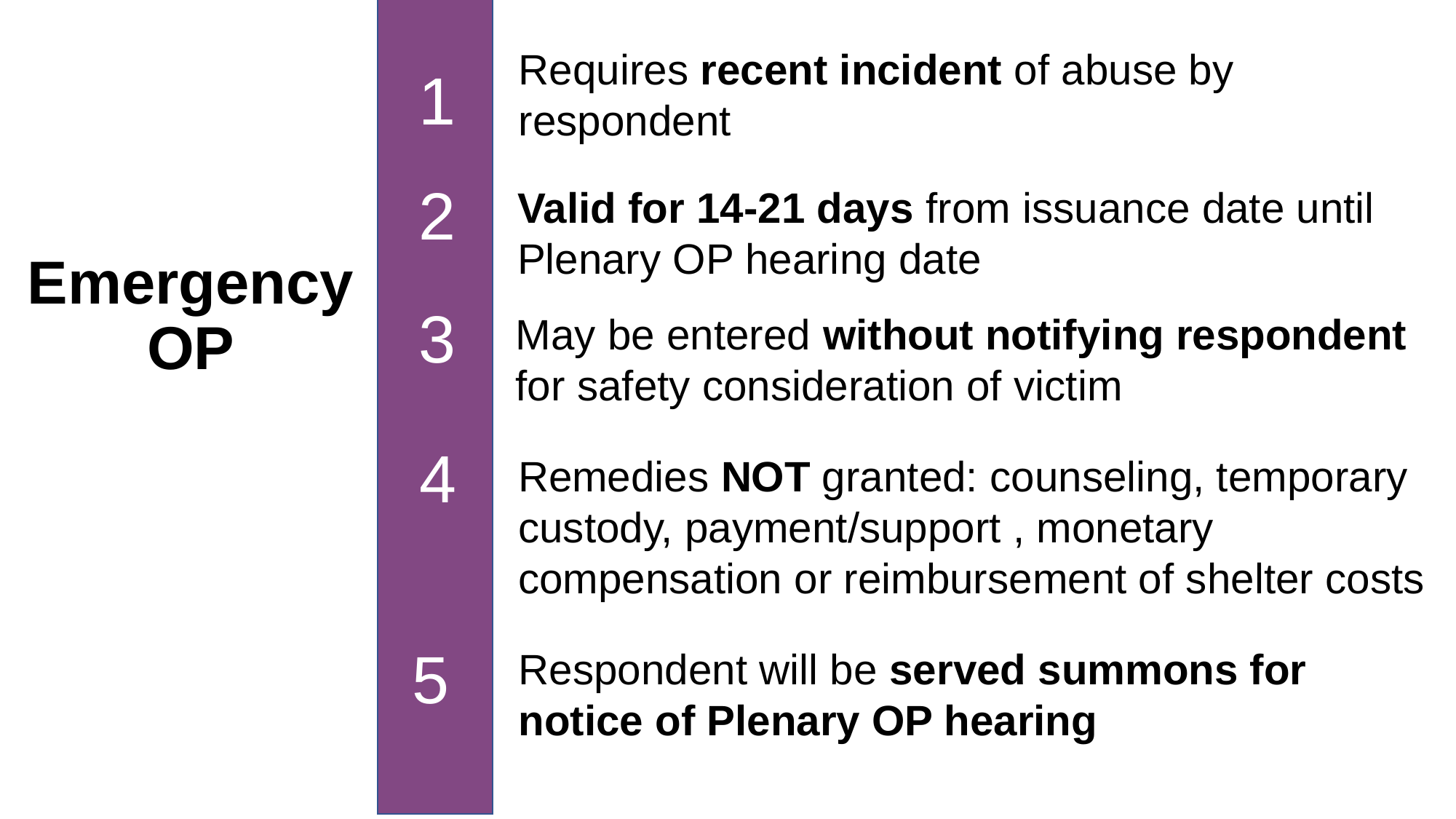

Requires recent incident of abuse by respondent
1
2
Valid for 14-21 days from issuance date until Plenary OP hearing date
Emergency OP
3
May be entered without notifying respondent for safety consideration of victim
4
Remedies NOT granted: counseling, temporary custody, payment/support , monetary compensation or reimbursement of shelter costs
5
Respondent will be served summons for notice of Plenary OP hearing